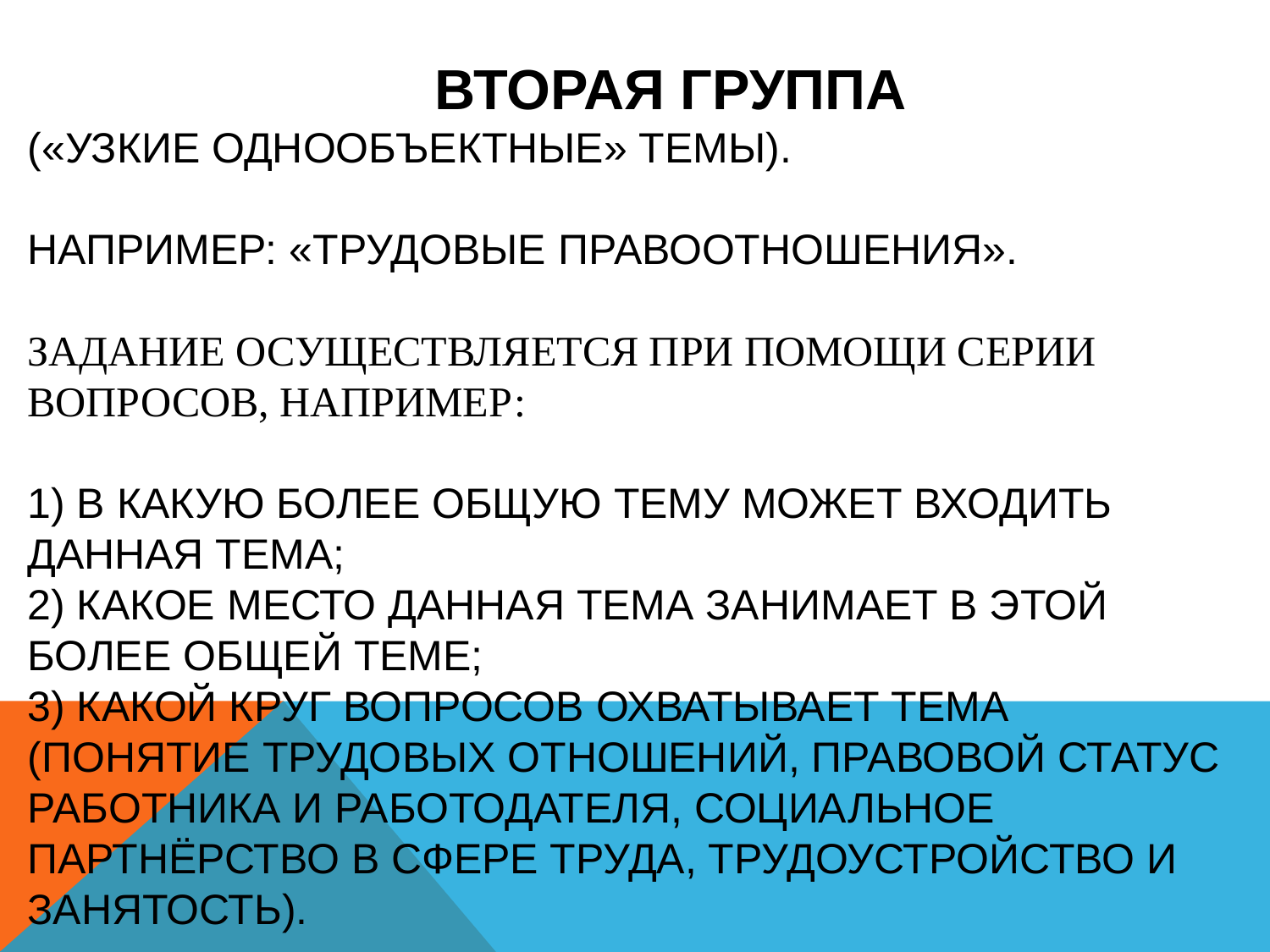

# Вторая группа («узкие однообъектные» темы). Например: «Трудовые правоотношения». задание осуществляется при помощи серии вопросов, например: 1) в какую более общую тему может входить данная тема; 2) какое место данная тема занимает в этой более общей теме; 3) какой круг вопросов охватывает тема (понятие трудовых отношений, правовой статус работника и работодателя, социальное партнёрство в сфере труда, трудоустройство и занятость).